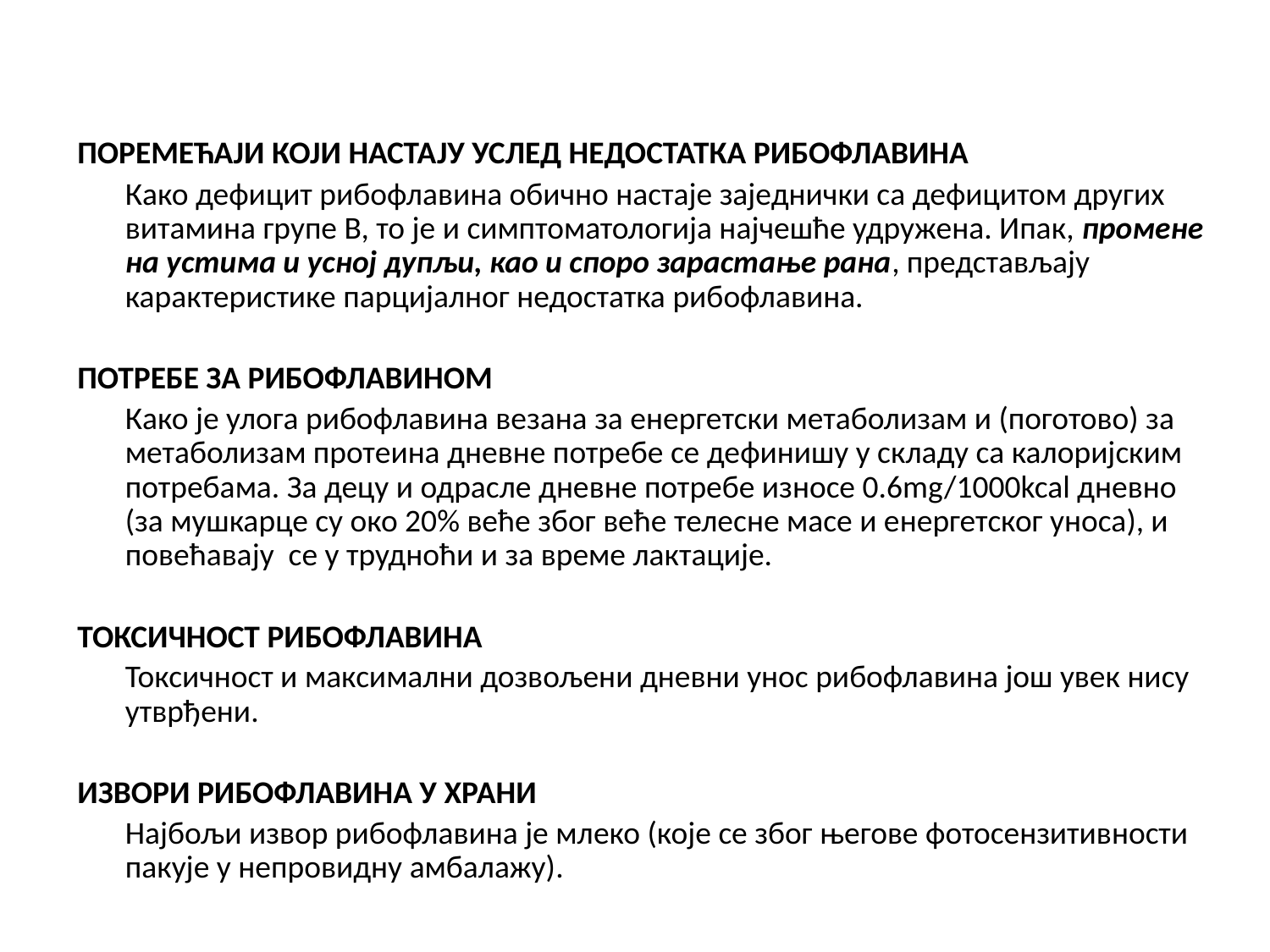

ПОРЕМЕЋАЈИ КОЈИ НАСТАЈУ УСЛЕД НЕДОСТАТКА РИБОФЛАВИНА
	Како дефицит рибофлавина обично настаје заједнички са дефицитом других витамина групе B, то је и симптоматологија најчешће удружена. Ипак, промене на устима и усној дупљи, као и споро зарастање рана, представљају карактеристике парцијалног недостатка рибофлавина.

ПОТРЕБЕ ЗА РИБОФЛАВИНОМ
	Како је улога рибофлавина везана за енергетски метаболизам и (поготово) за метаболизам протеина дневне потребе се дефинишу у складу са калоријским потребама. За децу и одрасле дневне потребе износе 0.6mg/1000kcal дневно (за мушкарце су око 20% веће због веће телесне масе и енергетског уноса), и повећавају  се у трудноћи и за време лактације.

ТОКСИЧНОСТ РИБОФЛАВИНА
	Токсичност и максимални дозвољени дневни унос рибофлавина још увек нису утврђени.

ИЗВОРИ РИБОФЛАВИНА У ХРАНИ
	Најбољи извор рибофлавина је млеко (које се због његове фотосензитивности пакује у непровидну амбалажу).